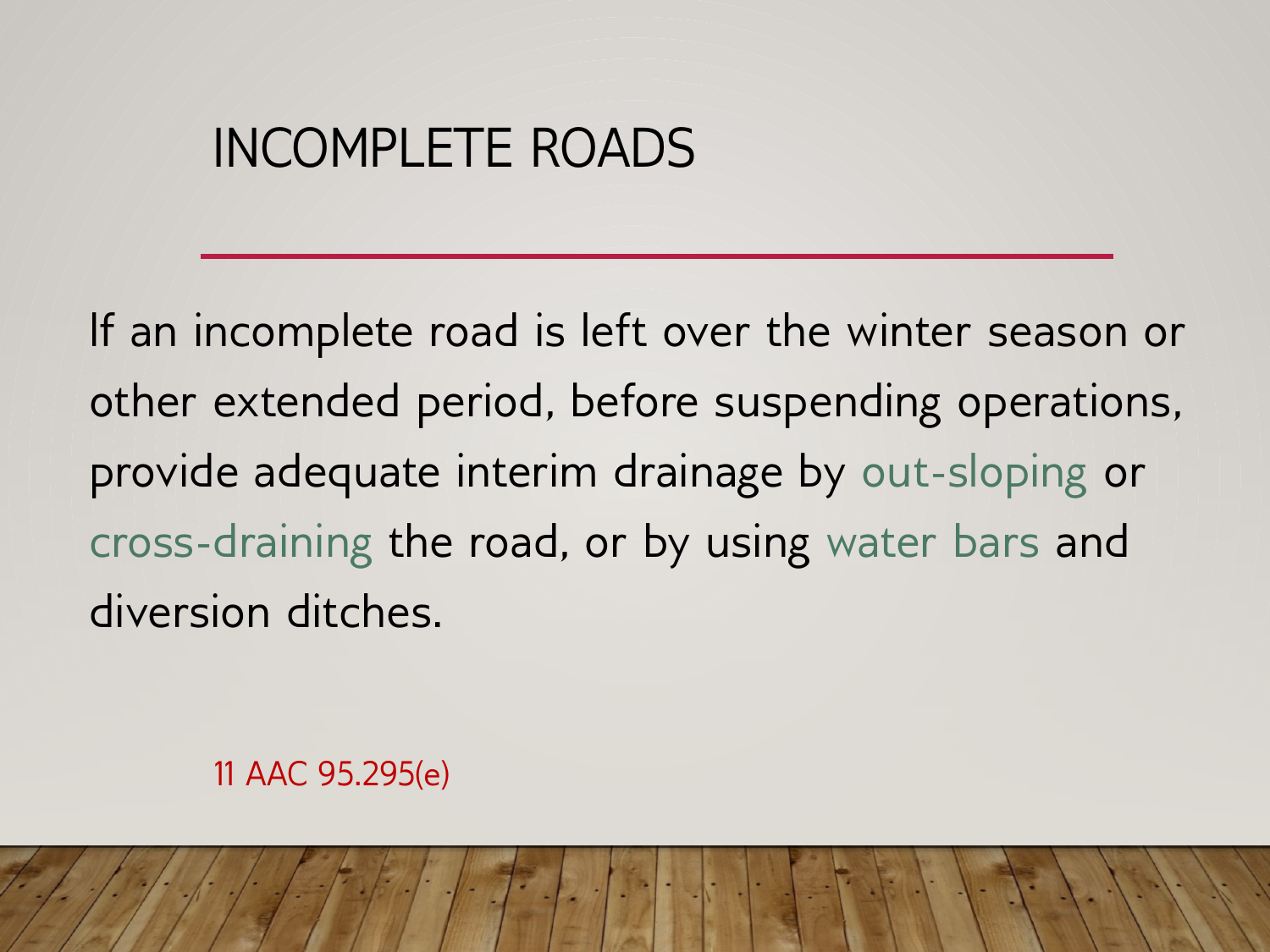

# Incomplete roads
If an incomplete road is left over the winter season or other extended period, before suspending operations, provide adequate interim drainage by out-sloping or cross-draining the road, or by using water bars and diversion ditches.

								11 AAC 95.295(e)